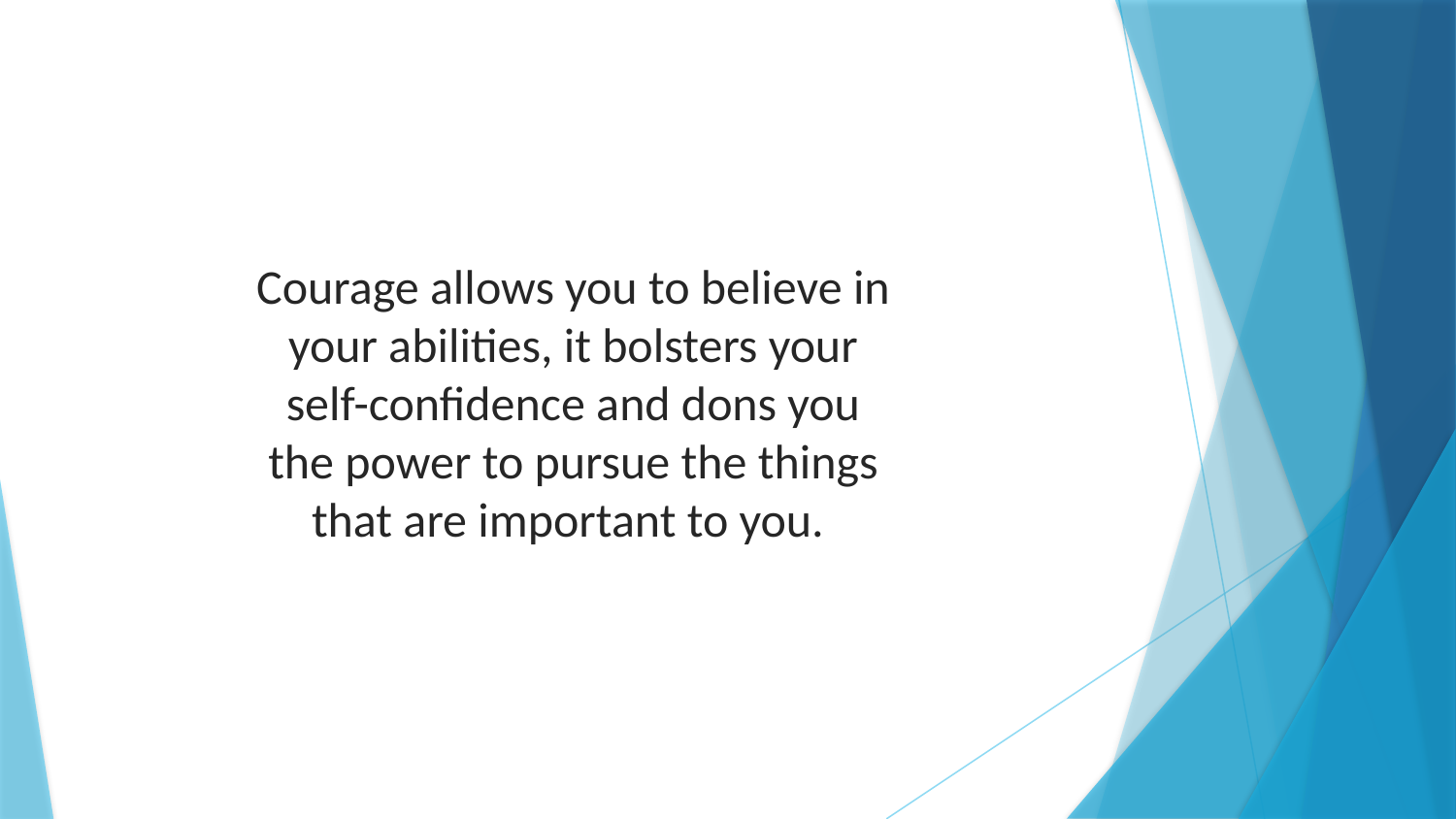

Courage allows you to believe in your abilities, it bolsters your self-confidence and dons you the power to pursue the things that are important to you.